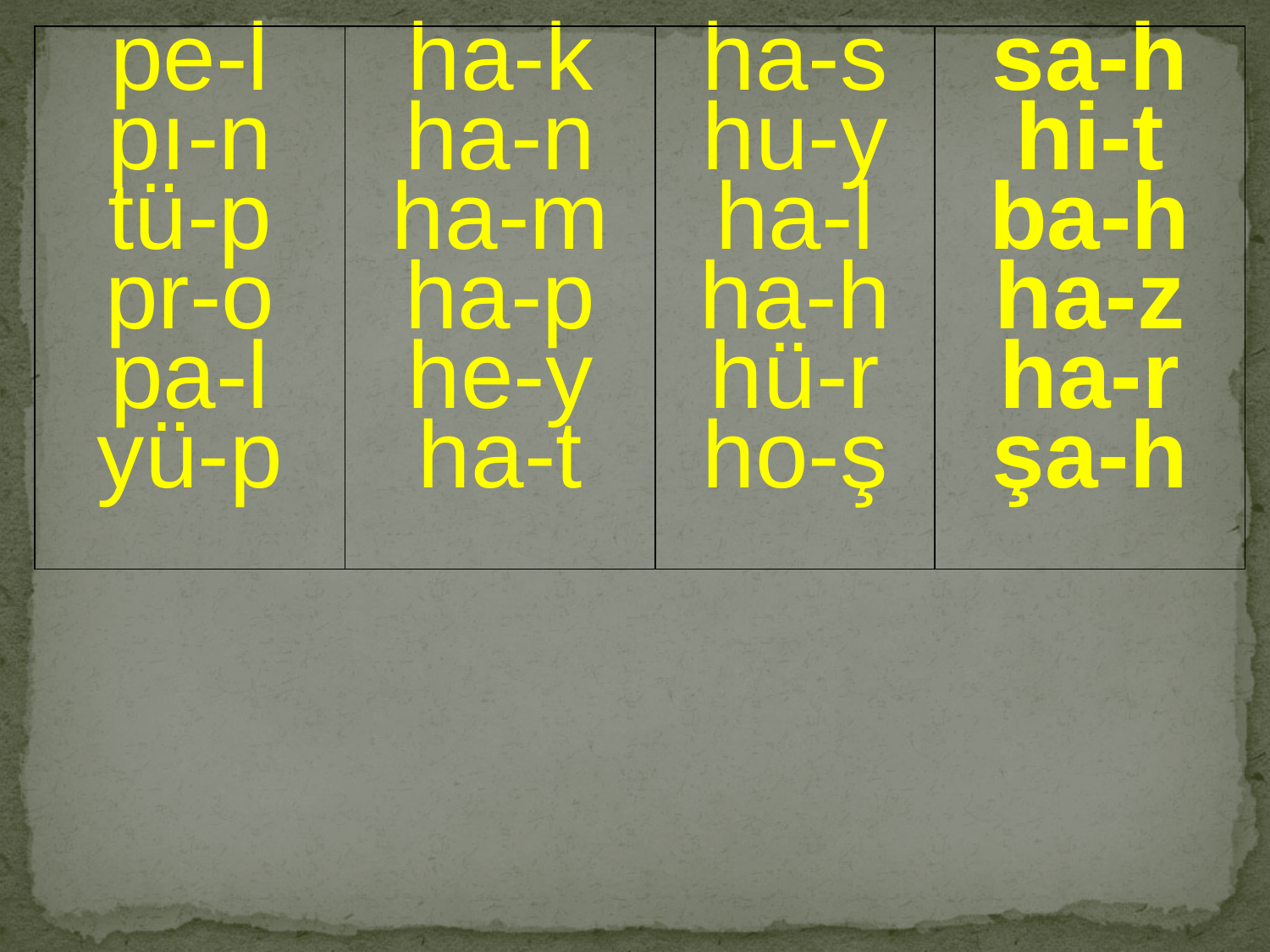

| pe-l pı-n tü-p pr-o pa-l yü-p | ha-k ha-n ha-m ha-p he-y ha-t | ha-s hu-y ha-l ha-h hü-r ho-ş | sa-h hi-t ba-h ha-z ha-r şa-h |
| --- | --- | --- | --- |